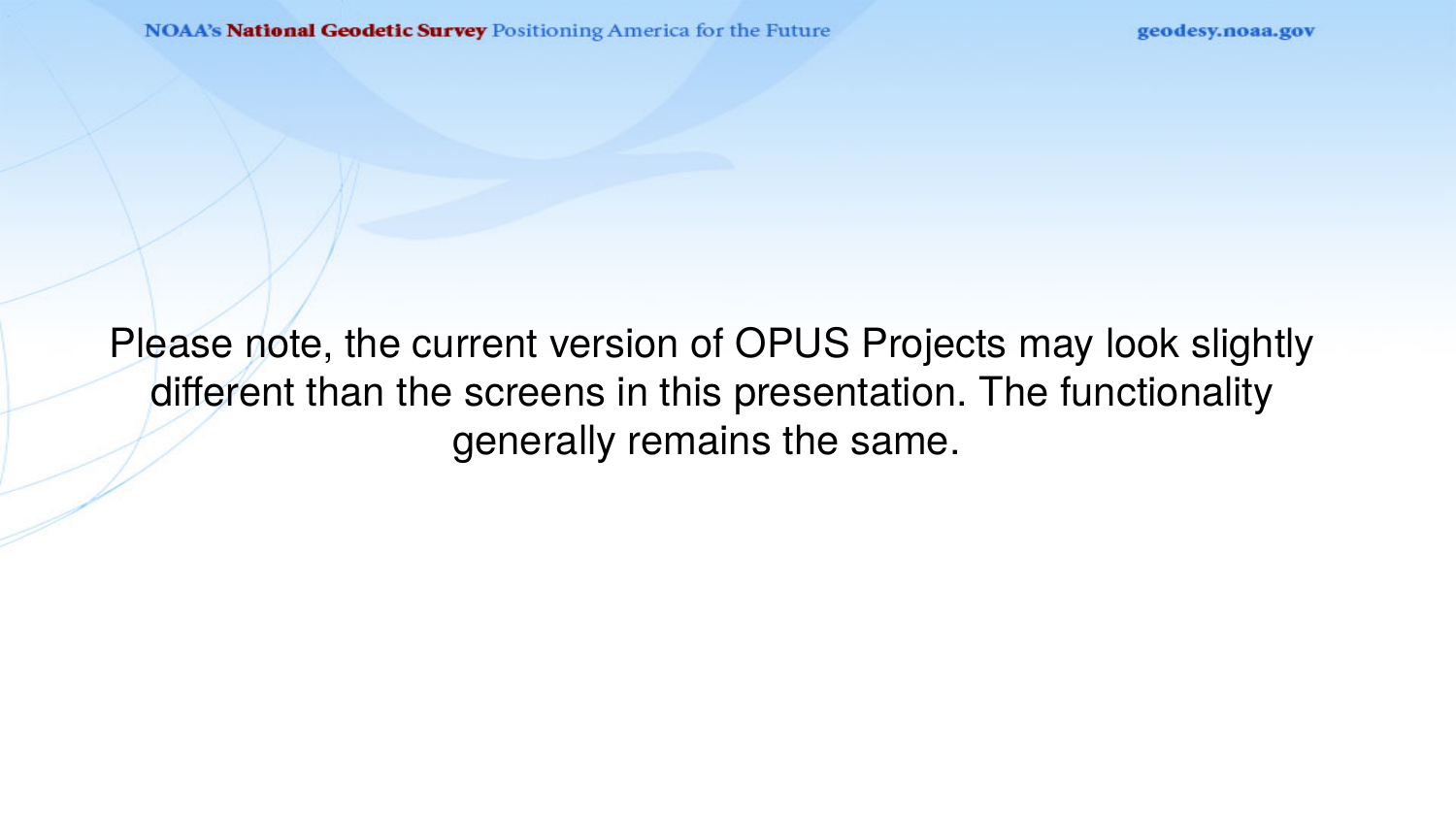

Please note, the current version of OPUS Projects may look slightly different than the screens in this presentation. The functionality generally remains the same.